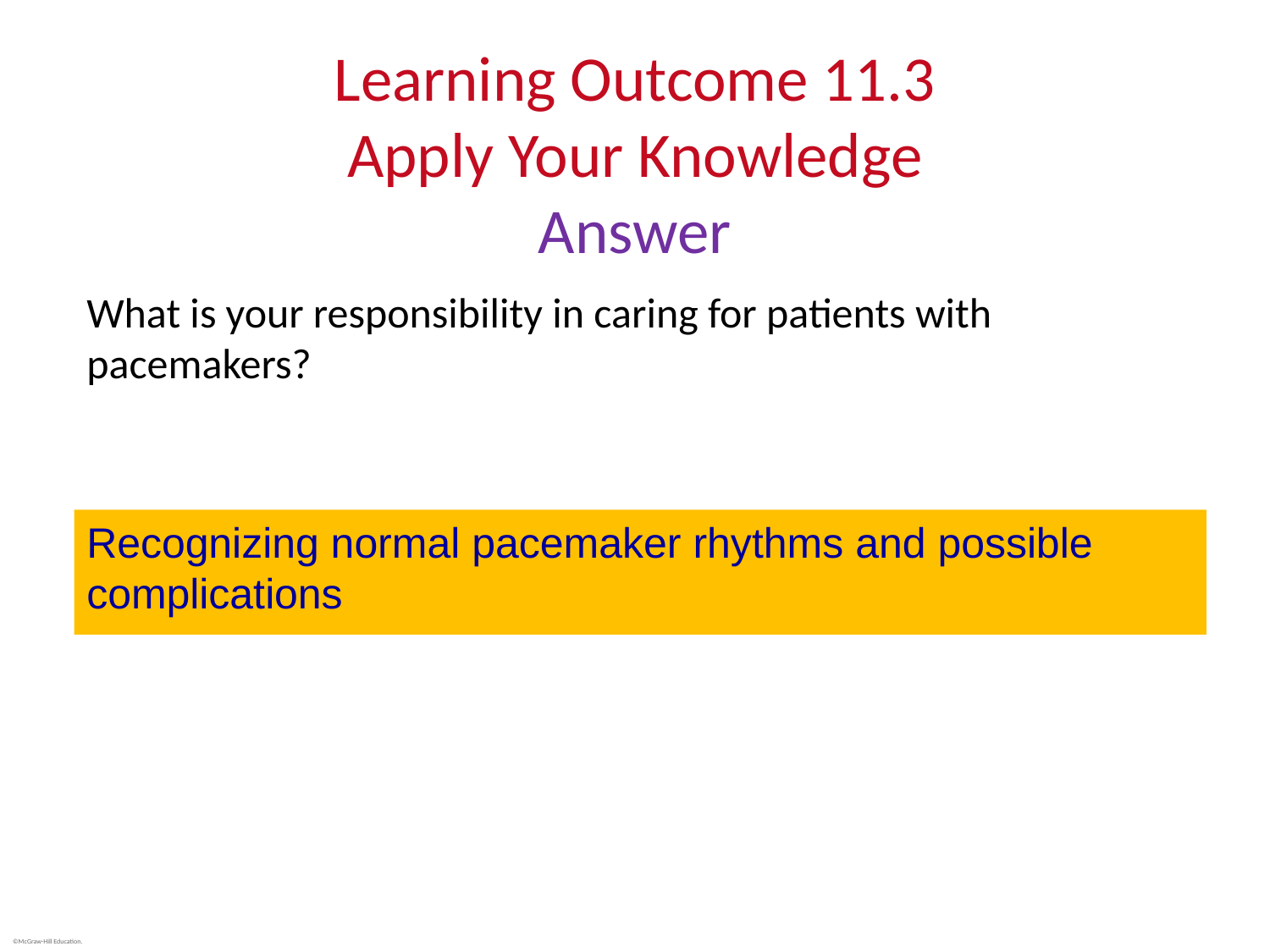

# Learning Outcome 11.3 Apply Your Knowledge Answer
What is your responsibility in caring for patients with pacemakers?
Recognizing normal pacemaker rhythms and possible complications